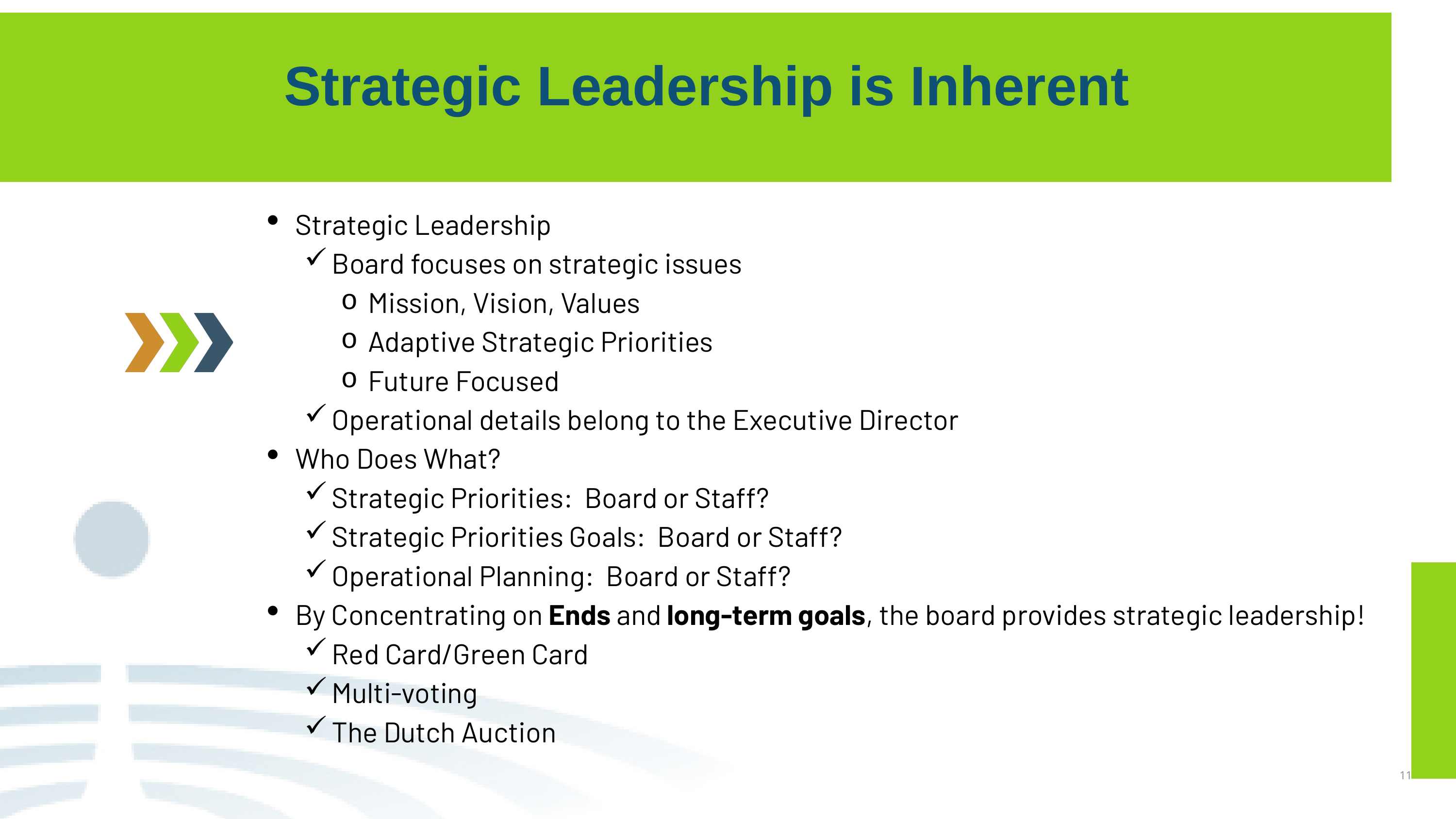

Strategic Leadership is Inherent

Strategic Leadership
Board focuses on strategic issues
Mission, Vision, Values
Adaptive Strategic Priorities
Future Focused
Operational details belong to the Executive Director
Who Does What?
Strategic Priorities:  Board or Staff?
Strategic Priorities Goals:  Board or Staff?
Operational Planning:  Board or Staff?
By Concentrating on Ends and long-term goals, the board provides strategic leadership!
Red Card/Green Card
Multi-voting
The Dutch Auction

11